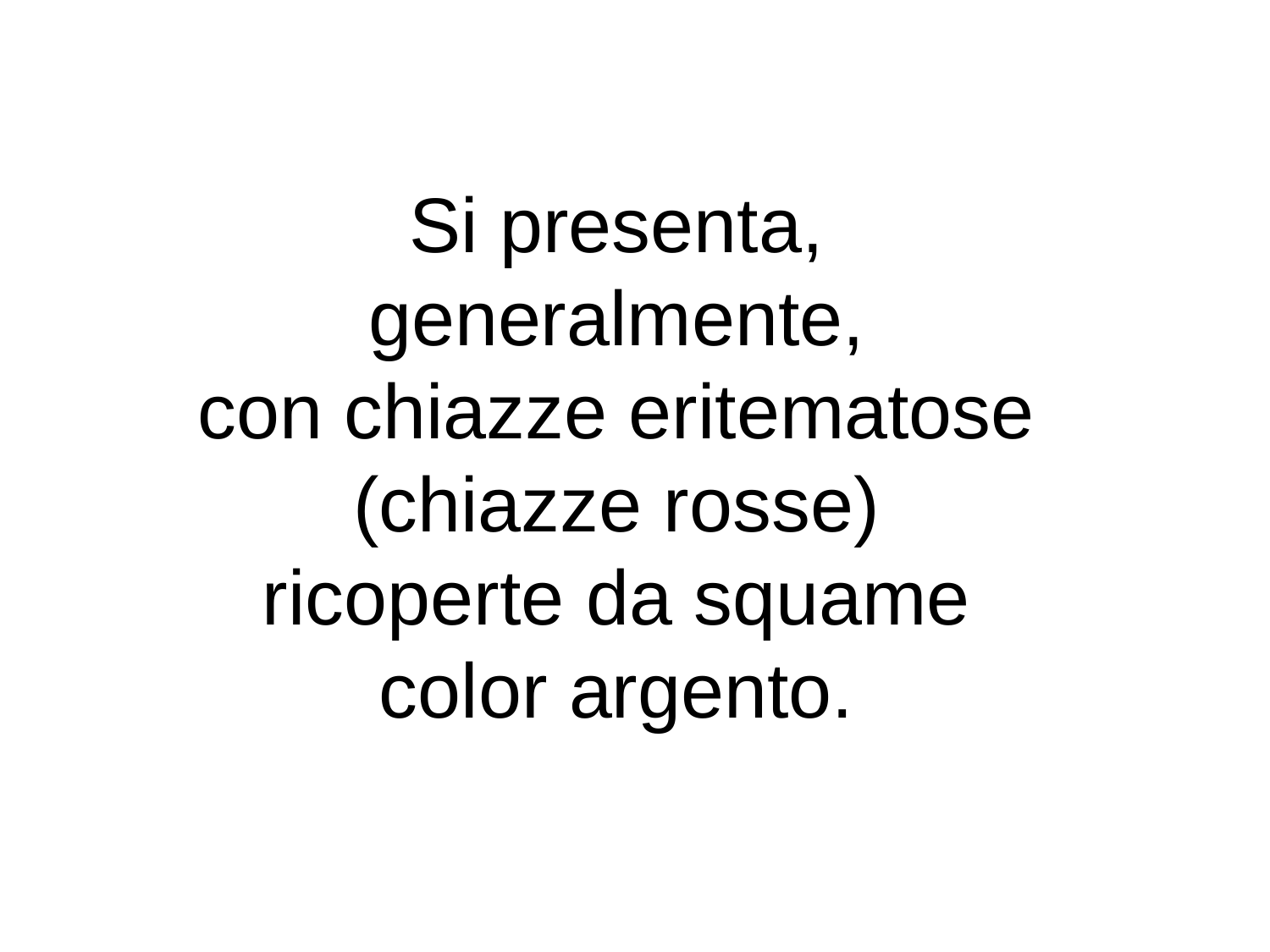

Si presenta,
generalmente,
con chiazze eritematose
(chiazze rosse)
ricoperte da squame
color argento.